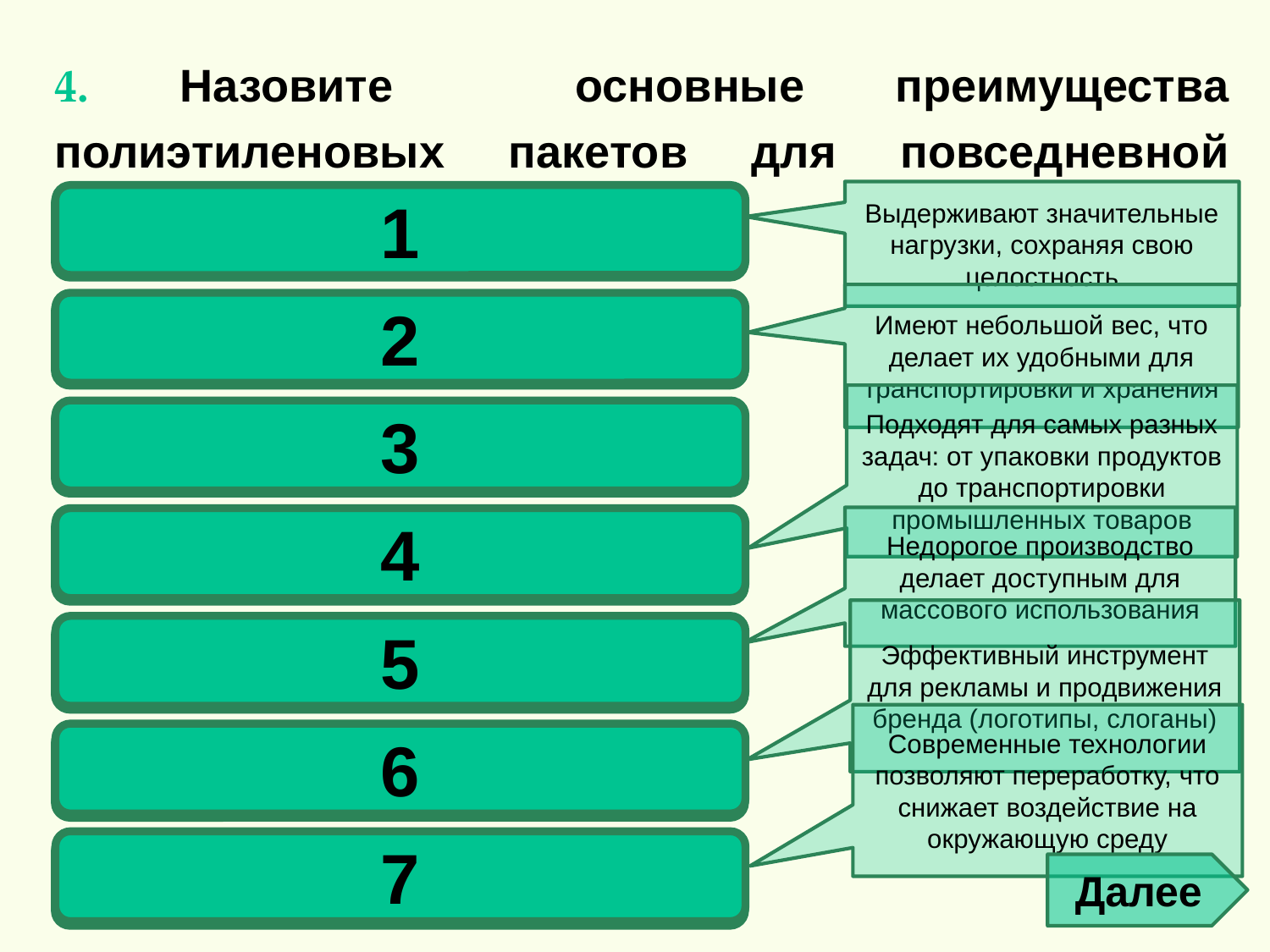

4. Назовите  основные преимущества полиэтиленовых пакетов для повседневной жизни.
Выдерживают значительные нагрузки, сохраняя свою целостность
1
Прочность и долговечность
Имеют небольшой вес, что делает их удобными для транспортировки и хранения
2
Лёгкость
Подходят для самых разных задач: от упаковки продуктов до транспортировки промышленных товаров
3
Устойчивость к влаге и пыли
Недорогое производство делает доступным для массового использования
4
Универсальность в применении
Эффективный инструмент для рекламы и продвижения бренда (логотипы, слоганы)
5
Экономичность
Современные технологии позволяют переработку, что снижает воздействие на окружающую среду
6
Возможность персонализации
7
Подлежит переработке
Далее